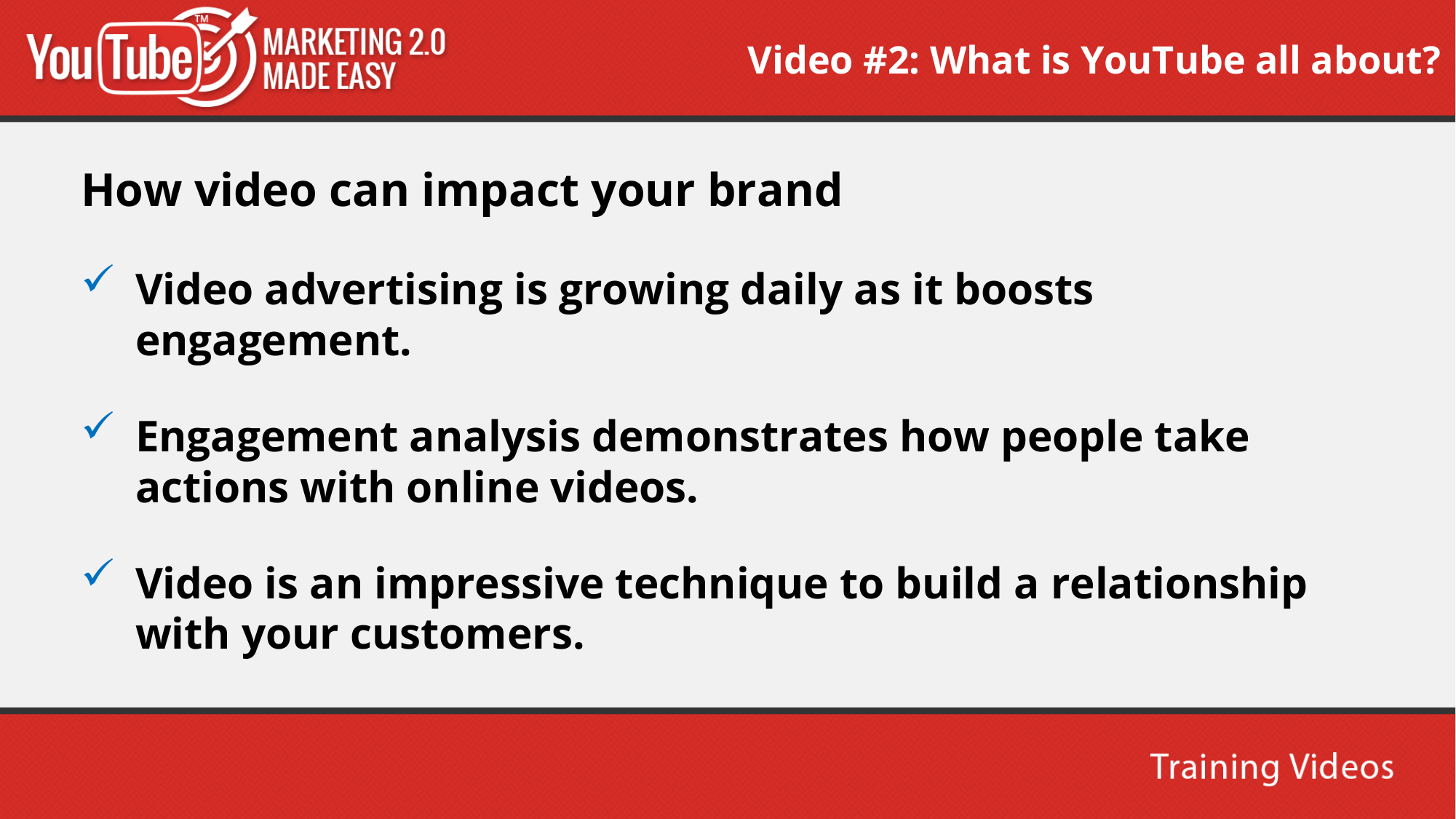

Video #2: What is YouTube all about?
How video can impact your brand
Video advertising is growing daily as it boosts engagement.
Engagement analysis demonstrates how people take actions with online videos.
Video is an impressive technique to build a relationship with your customers.